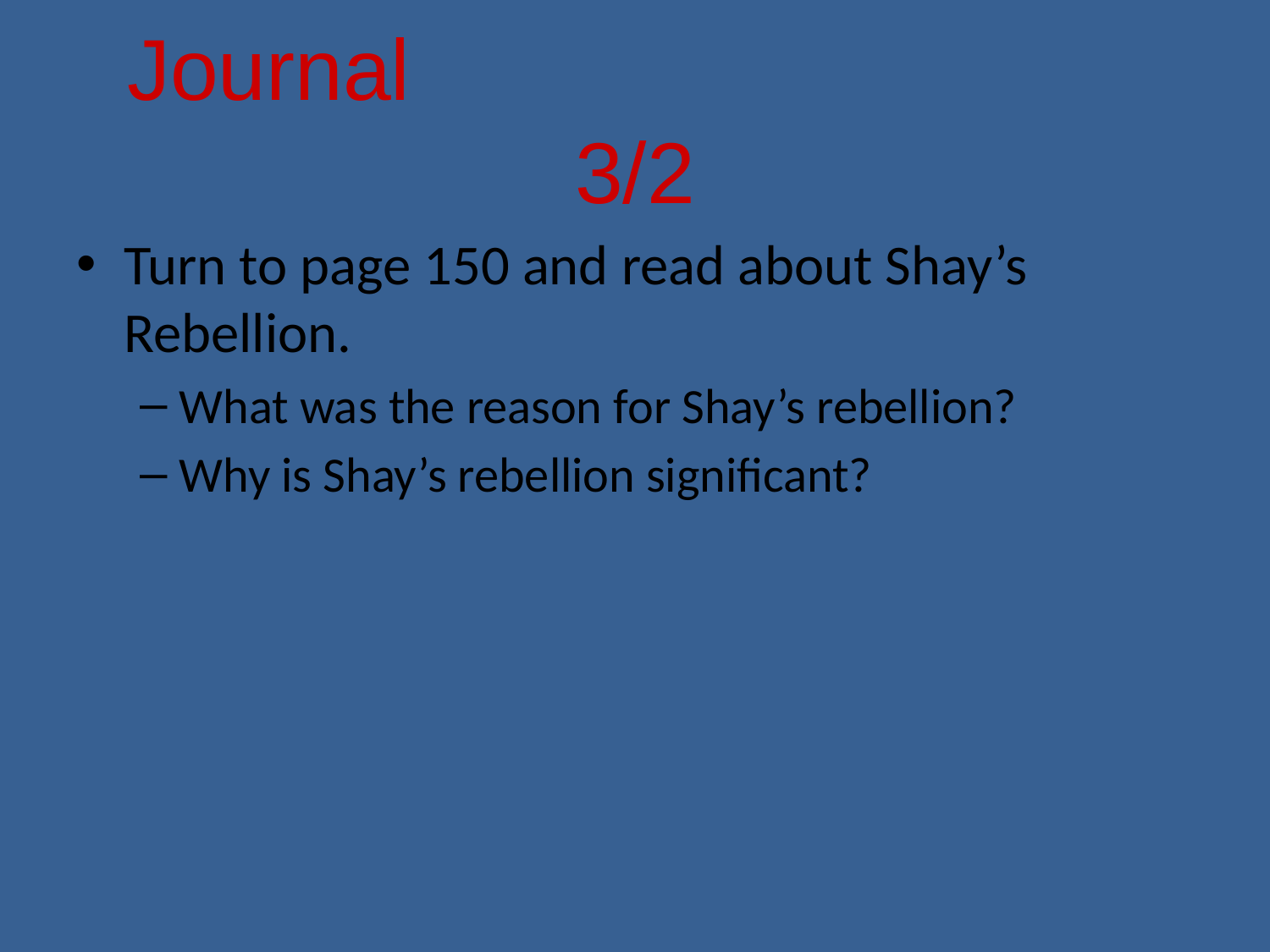

# Journal 						3/2
Turn to page 150 and read about Shay’s Rebellion.
What was the reason for Shay’s rebellion?
Why is Shay’s rebellion significant?